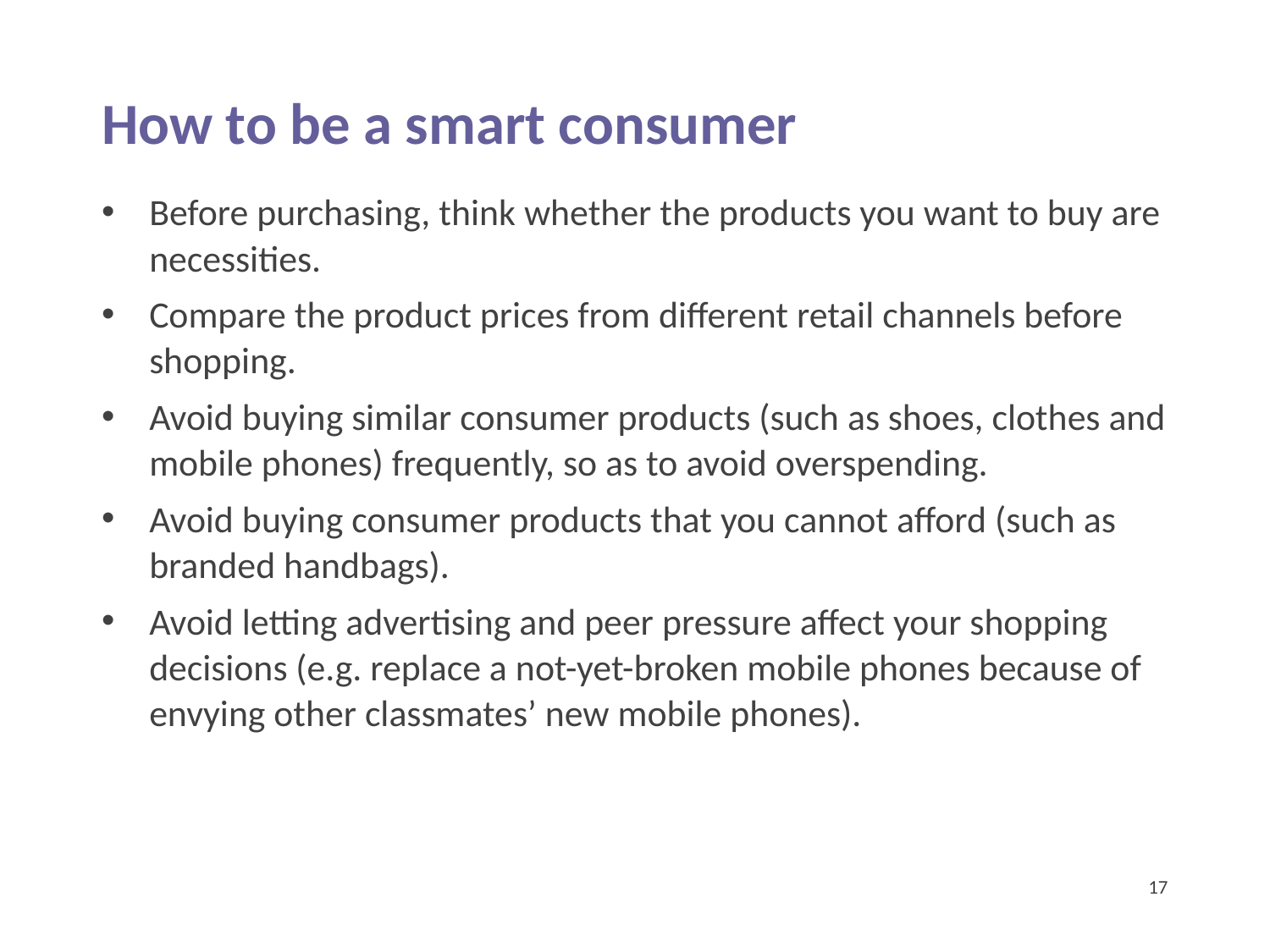

How to be a smart consumer
Before purchasing, think whether the products you want to buy are necessities.
Compare the product prices from different retail channels before shopping.
Avoid buying similar consumer products (such as shoes, clothes and mobile phones) frequently, so as to avoid overspending.
Avoid buying consumer products that you cannot afford (such as branded handbags).
Avoid letting advertising and peer pressure affect your shopping decisions (e.g. replace a not-yet-broken mobile phones because of envying other classmates’ new mobile phones).
17